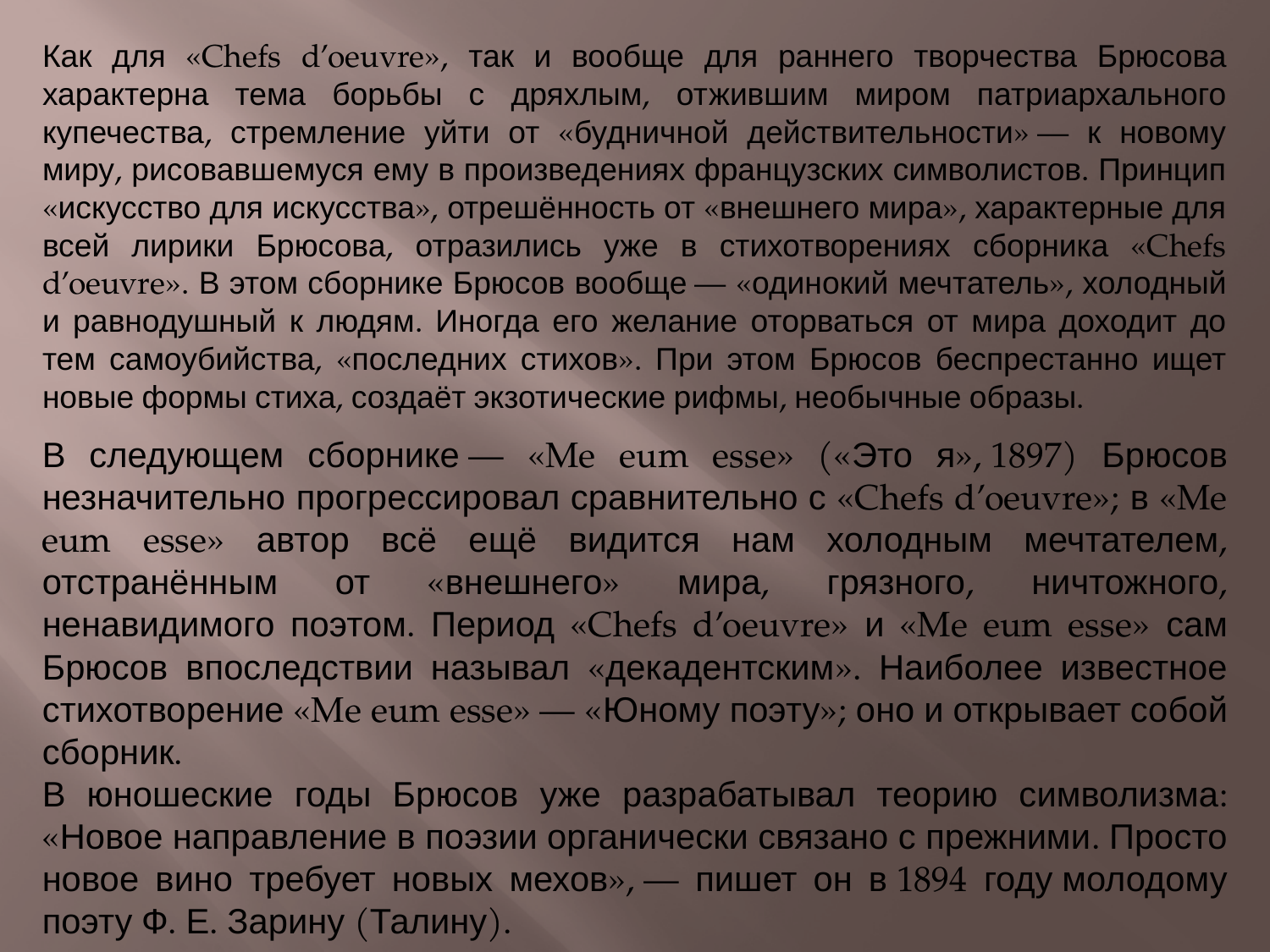

Как для «Chefs d’oeuvre», так и вообще для раннего творчества Брюсова характерна тема борьбы с дряхлым, отжившим миром патриархального купечества, стремление уйти от «будничной действительности» — к новому миру, рисовавшемуся ему в произведениях французских символистов. Принцип «искусство для искусства», отрешённость от «внешнего мира», характерные для всей лирики Брюсова, отразились уже в стихотворениях сборника «Chefs d’oeuvre». В этом сборнике Брюсов вообще — «одинокий мечтатель», холодный и равнодушный к людям. Иногда его желание оторваться от мира доходит до тем самоубийства, «последних стихов». При этом Брюсов беспрестанно ищет новые формы стиха, создаёт экзотические рифмы, необычные образы.
В следующем сборнике — «Me eum esse» («Это я», 1897) Брюсов незначительно прогрессировал сравнительно с «Chefs d’oeuvre»; в «Me eum esse» автор всё ещё видится нам холодным мечтателем, отстранённым от «внешнего» мира, грязного, ничтожного, ненавидимого поэтом. Период «Chefs d’oeuvre» и «Me eum esse» сам Брюсов впоследствии называл «декадентским». Наиболее известное стихотворение «Me eum esse» — «Юному поэту»; оно и открывает собой сборник.
В юношеские годы Брюсов уже разрабатывал теорию символизма: «Новое направление в поэзии органически связано с прежними. Просто новое вино требует новых мехов», — пишет он в 1894 году молодому поэту Ф. Е. Зарину (Талину).